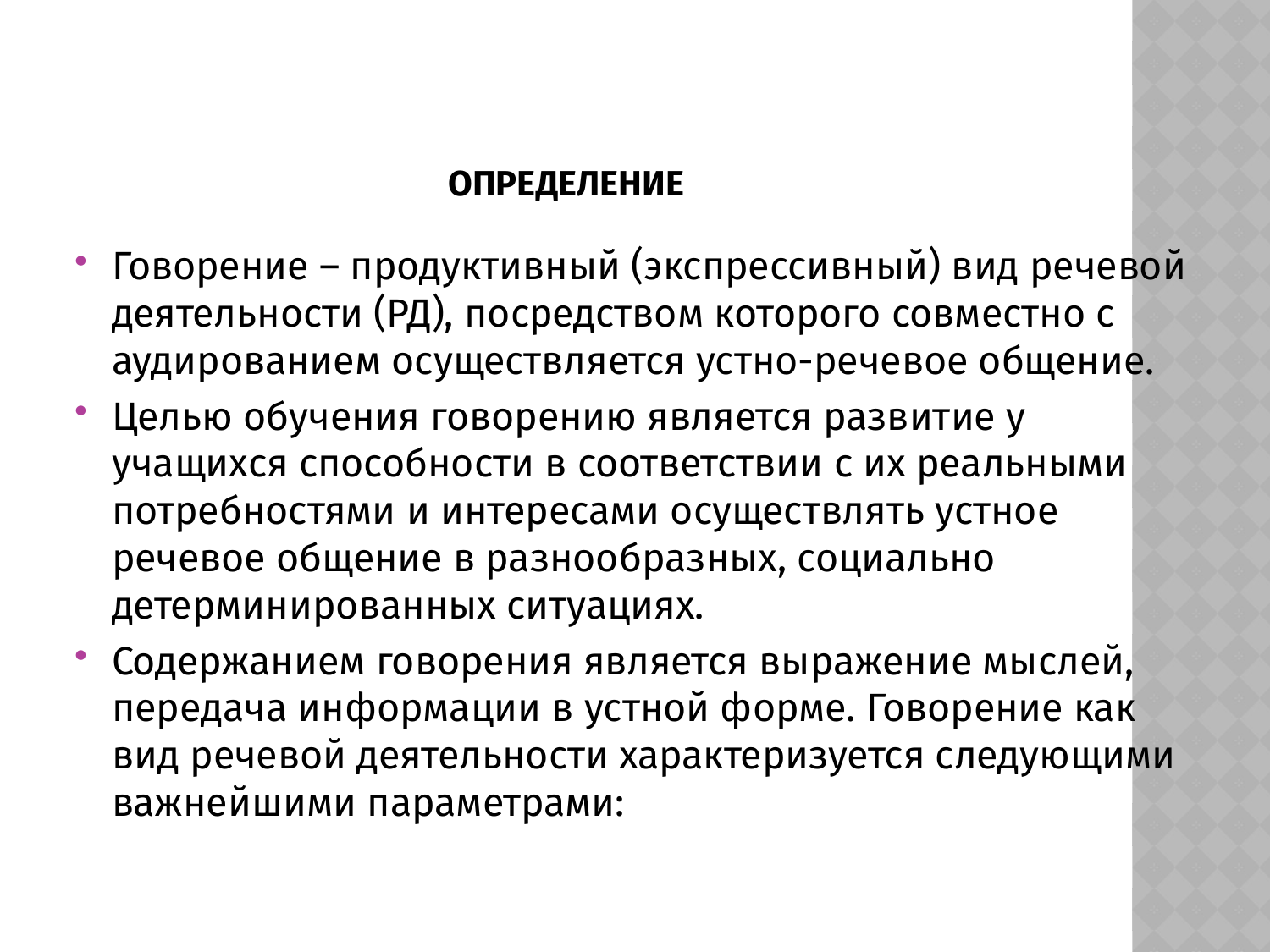

# Определение

Говорение – продуктивный (экспрессивный) вид речевой деятельности (РД), посредством которого совместно с аудированием осуществляется устно-речевое общение.
Целью обучения говорению является развитие у учащихся способности в соответствии с их реальными потребностями и интересами осуществлять устное речевое общение в разнообразных, социально детерминированных ситуациях.
Содержанием говорения является выражение мыслей, передача информации в устной форме. Говорение как вид речевой деятельности характеризуется следующими важнейшими параметрами: